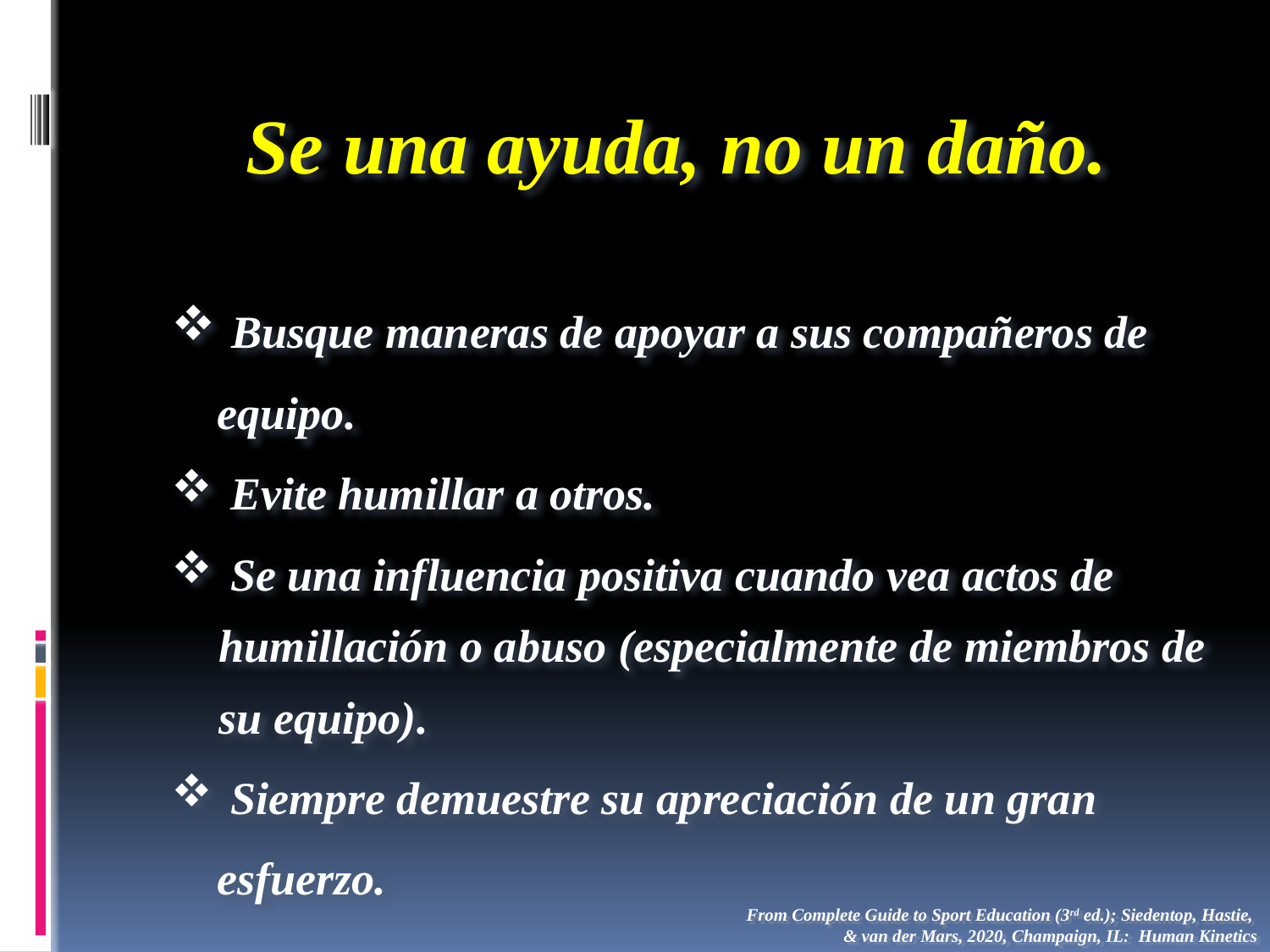

Se una ayuda, no un daño.
 Busque maneras de apoyar a sus compañeros de
    equipo.
 Evite humillar a otros.
 Se una influencia positiva cuando vea actos de humillación o abuso (especialmente de miembros de su equipo).
 Siempre demuestre su apreciación de un gran
    esfuerzo.

From Complete Guide to Sport Education (3rd ed.); Siedentop, Hastie,
& van der Mars, 2020, Champaign, IL:  Human Kinetics